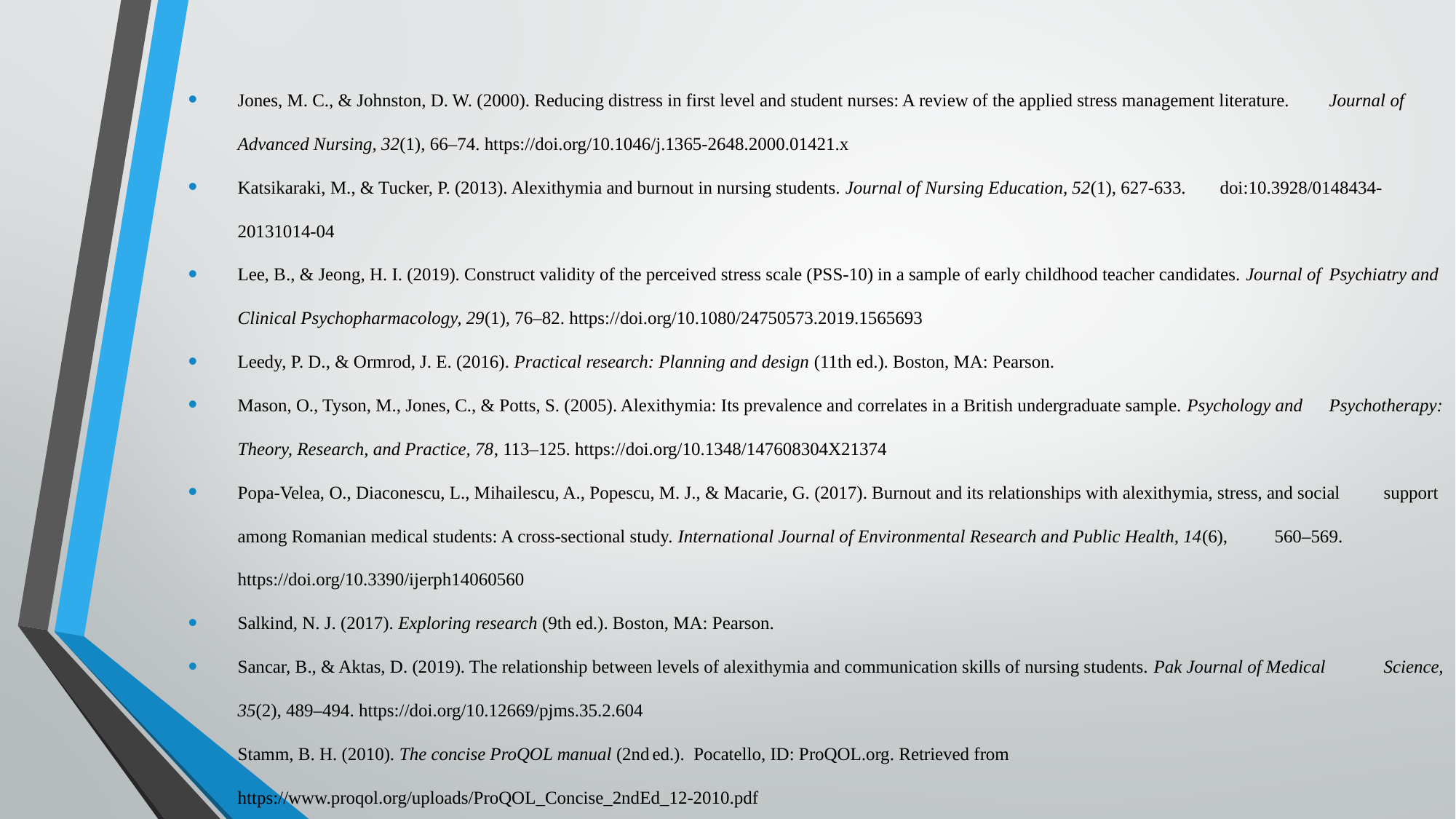

#
Jones, M. C., & Johnston, D. W. (2000). Reducing distress in first level and student nurses: A review of the applied stress management literature. 	Journal of Advanced Nursing, 32(1), 66–74. https://doi.org/10.1046/j.1365-2648.2000.01421.x
Katsikaraki, M., & Tucker, P. (2013). Alexithymia and burnout in nursing students. Journal of Nursing Education, 52(1), 627-633. 	doi:10.3928/0148434-20131014-04
Lee, B., & Jeong, H. I. (2019). Construct validity of the perceived stress scale (PSS-10) in a sample of early childhood teacher candidates. Journal of 	Psychiatry and Clinical Psychopharmacology, 29(1), 76–82. https://doi.org/10.1080/24750573.2019.1565693
Leedy, P. D., & Ormrod, J. E. (2016). Practical research: Planning and design (11th ed.). Boston, MA: Pearson.
Mason, O., Tyson, M., Jones, C., & Potts, S. (2005). Alexithymia: Its prevalence and correlates in a British undergraduate sample. Psychology and 	Psychotherapy: Theory, Research, and Practice, 78, 113–125. https://doi.org/10.1348/147608304X21374
Popa-Velea, O., Diaconescu, L., Mihailescu, A., Popescu, M. J., & Macarie, G. (2017). Burnout and its relationships with alexithymia, stress, and social 	support among Romanian medical students: A cross-sectional study. International Journal of Environmental Research and Public Health, 14(6), 	560–569. https://doi.org/10.3390/ijerph14060560
Salkind, N. J. (2017). Exploring research (9th ed.). Boston, MA: Pearson.
Sancar, B., & Aktas, D. (2019). The relationship between levels of alexithymia and communication skills of nursing students. Pak Journal of Medical 	Science, 35(2), 489–494. https://doi.org/10.12669/pjms.35.2.604
Stamm, B. H. (2010). The concise ProQOL manual (2nd ed.).  Pocatello, ID: ProQOL.org. Retrieved from 	https://www.proqol.org/uploads/ProQOL_Concise_2ndEd_12-2010.pdf